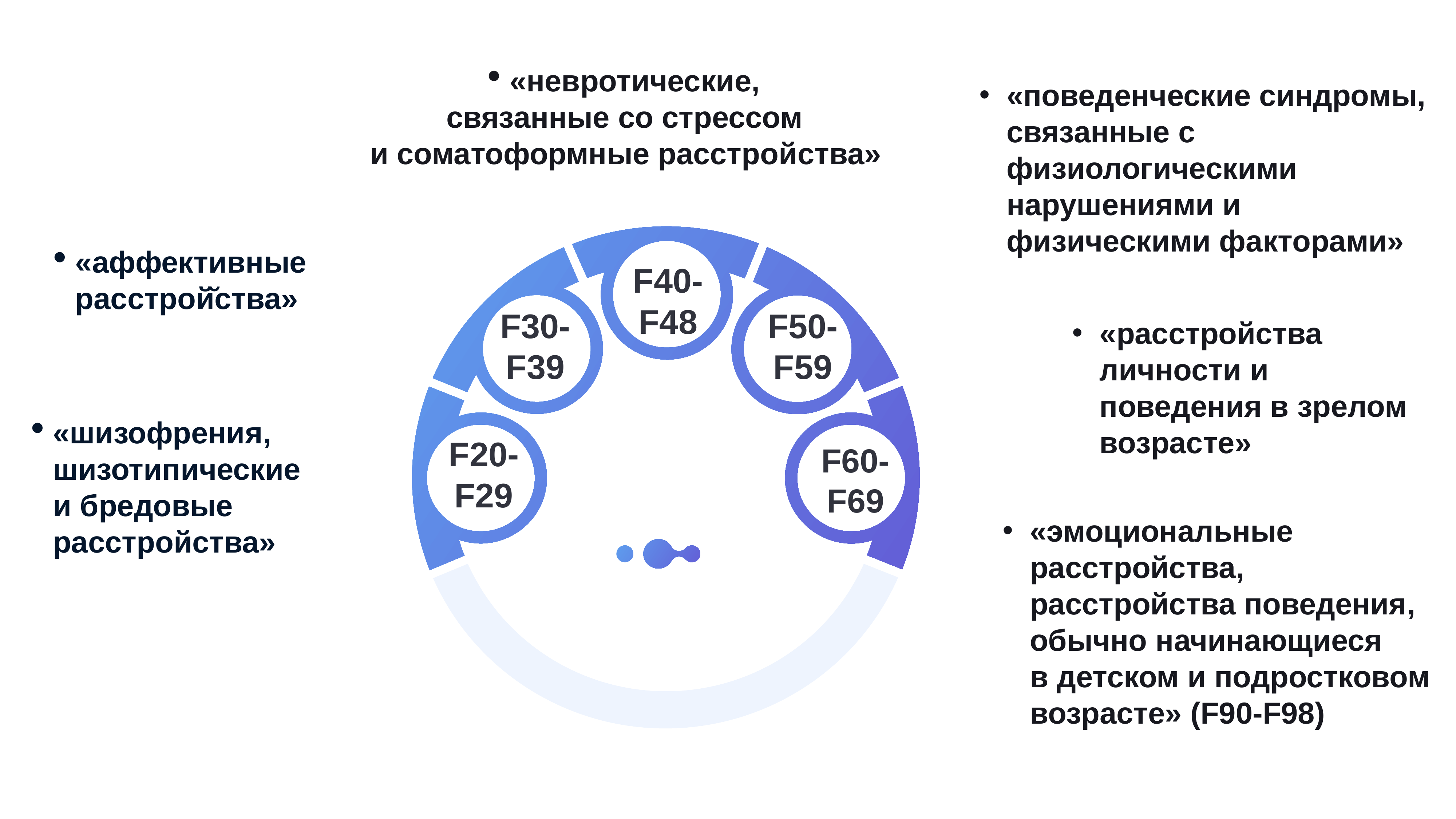

«невротические,
связанные со стрессом
и соматоформные расстройства»
«поведенческие синдромы, связанные с физиологическими нарушениями и физическими факторами»

F40-F48
F30-F39
F50-F59
F20-F29
F60-F69

«аффективные расстрой̆ства»

«расстройства личности и поведения в зрелом возрасте»
«шизофрения, шизотипические
и бредовые расстройства»
«эмоциональные расстройства, расстройства поведения, обычно начинающиеся
в детском и подростковом возрасте» (F90-F98)